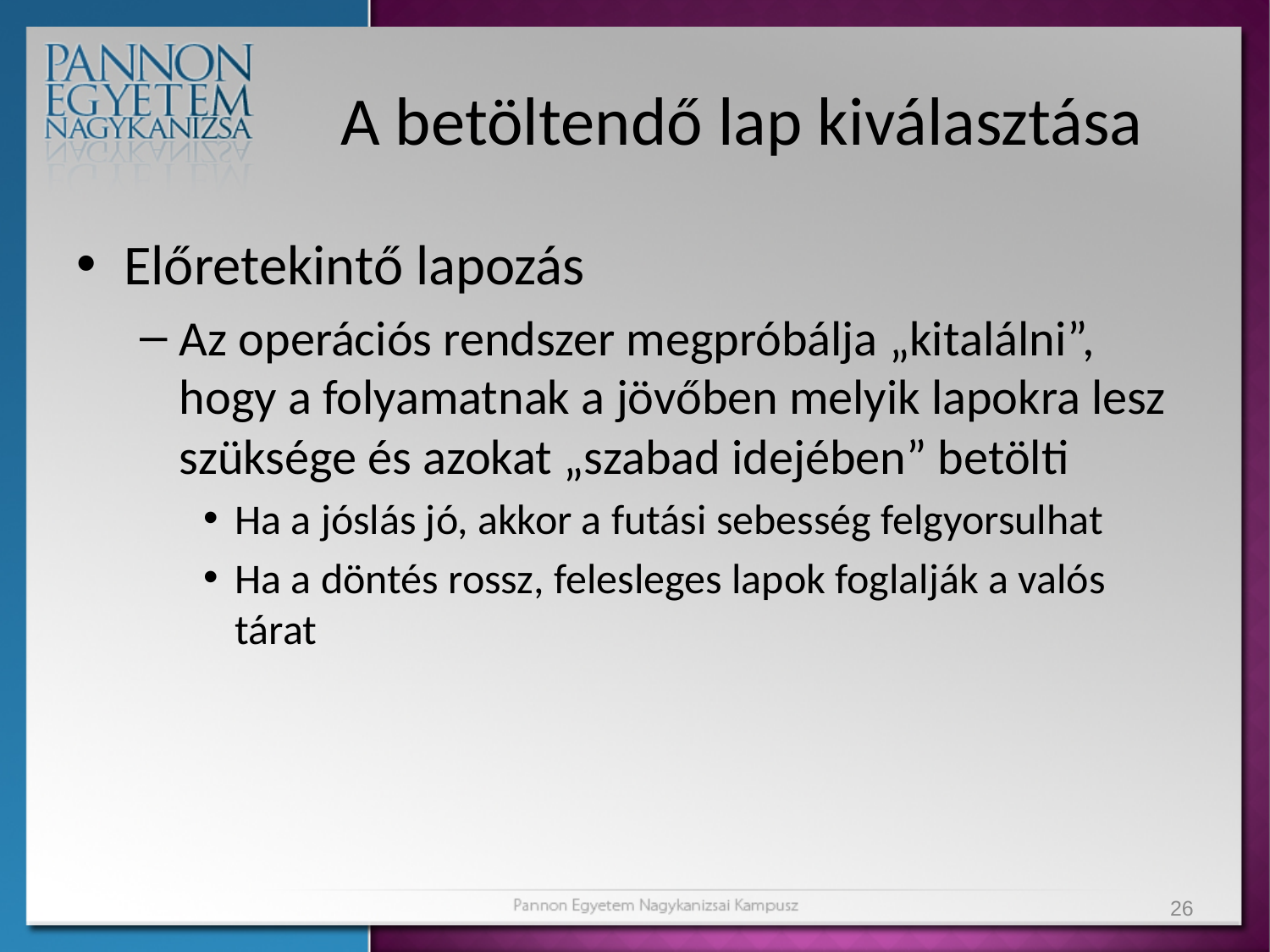

# A betöltendő lap kiválasztása
Előretekintő lapozás
Az operációs rendszer megpróbálja „kitalálni”, hogy a folyamatnak a jövőben melyik lapokra lesz szüksége és azokat „szabad idejében” betölti
Ha a jóslás jó, akkor a futási sebesség felgyorsulhat
Ha a döntés rossz, felesleges lapok foglalják a valós tárat
26